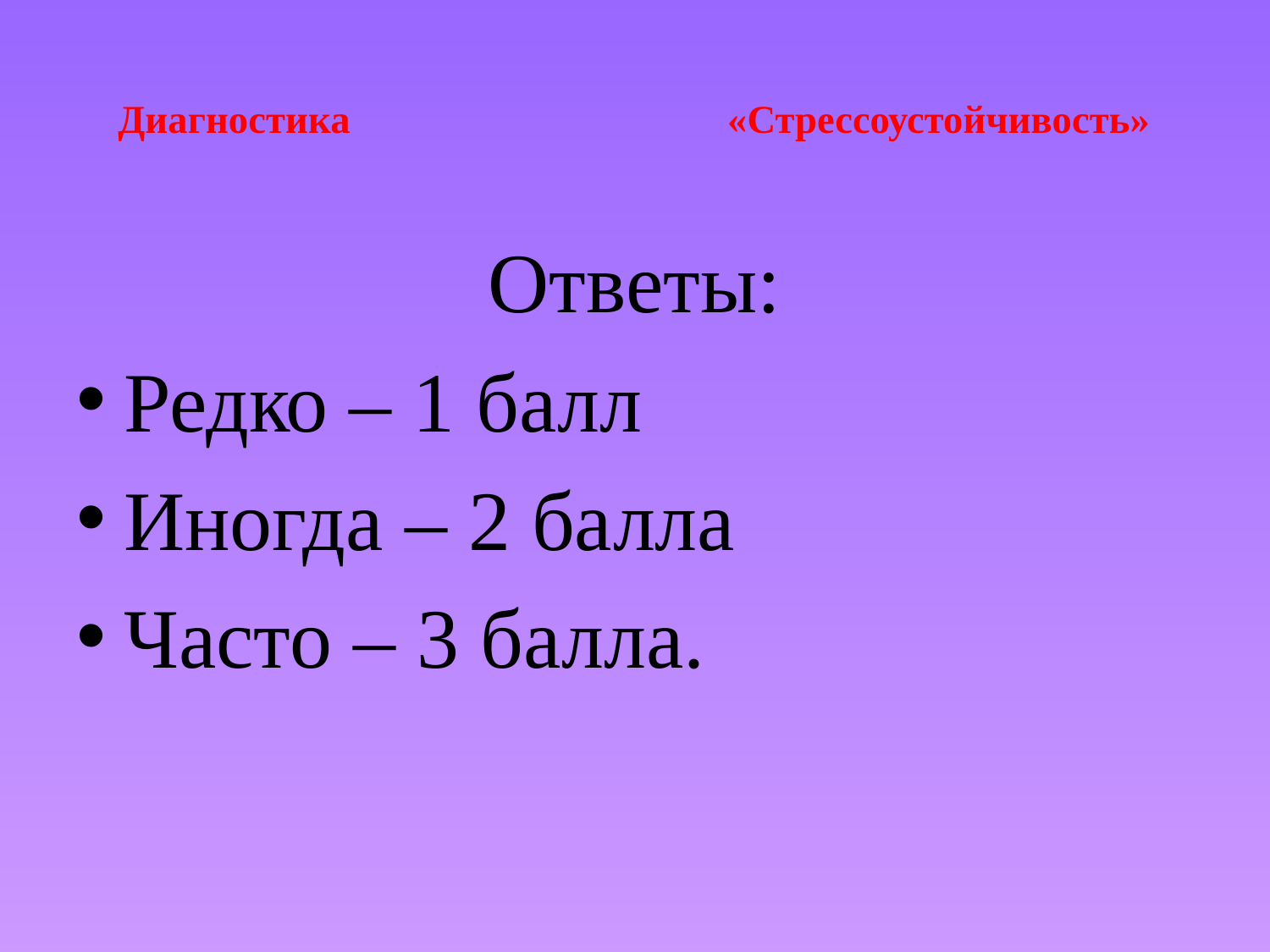

# Диагностика                                      «Стрессоустойчивость»
Ответы:
Редко – 1 балл
Иногда – 2 балла
Часто – 3 балла.